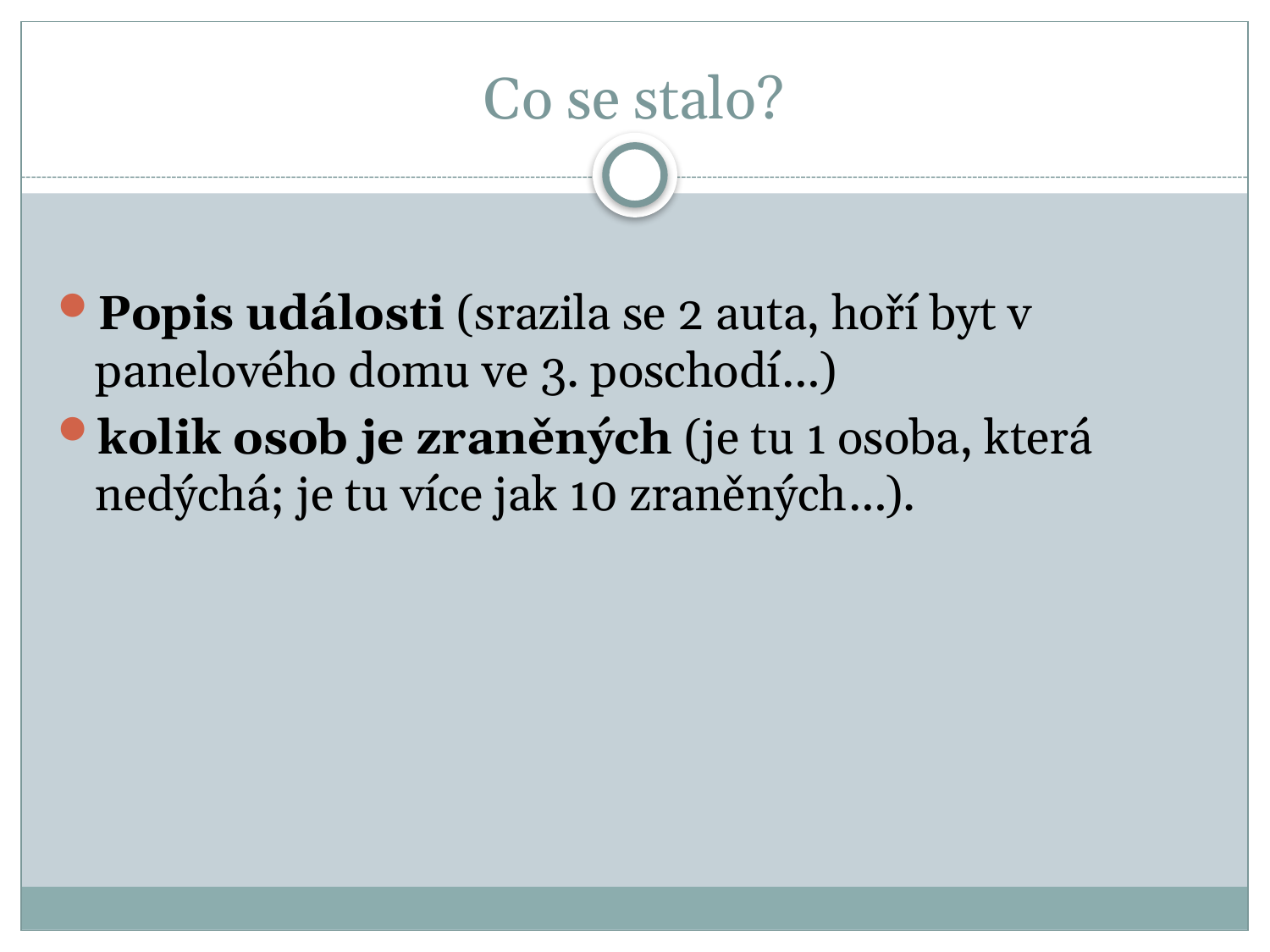

# Co se stalo?
Popis události (srazila se 2 auta, hoří byt v panelového domu ve 3. poschodí…)
kolik osob je zraněných (je tu 1 osoba, která nedýchá; je tu více jak 10 zraněných…).